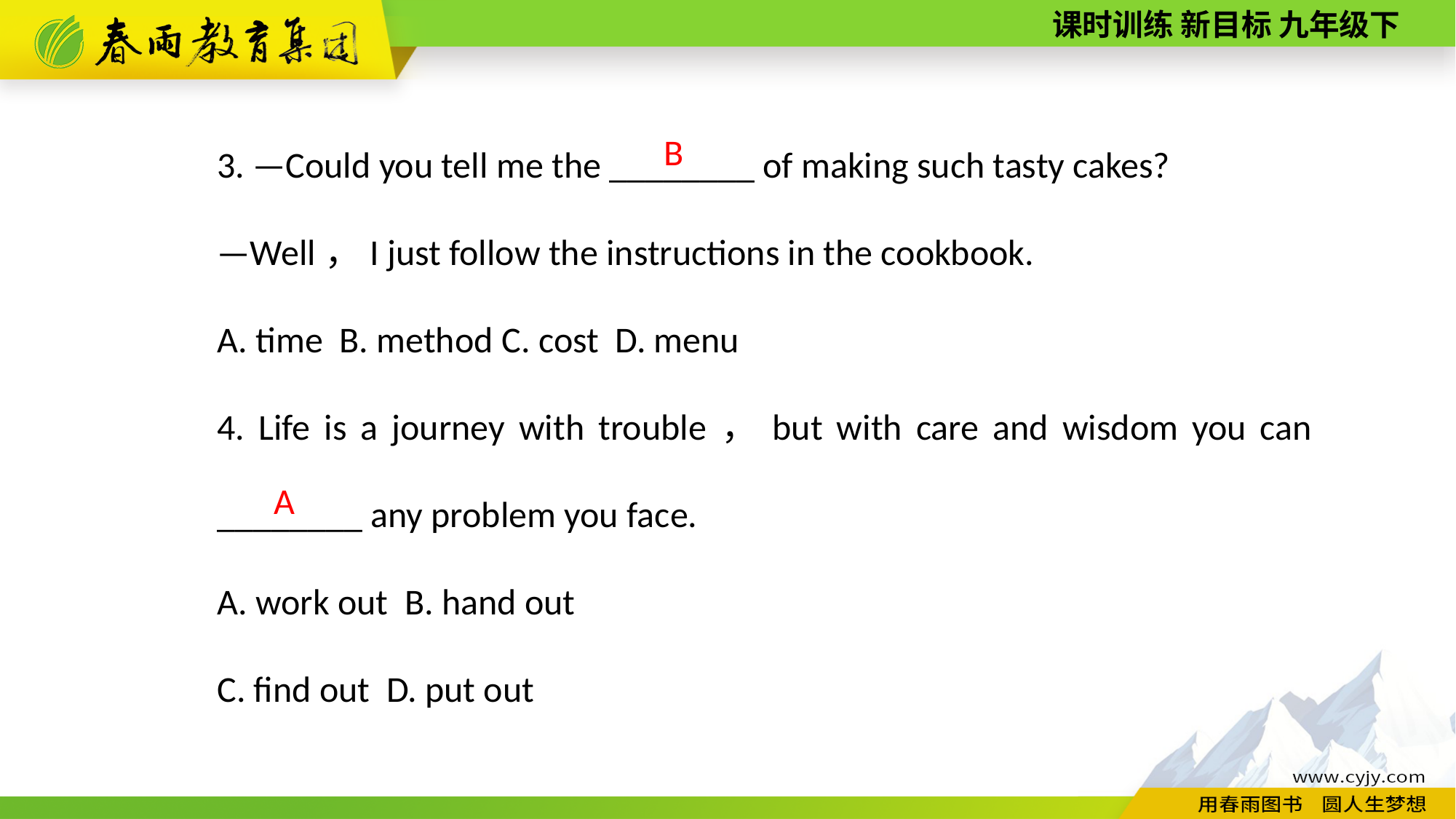

3. —Could you tell me the ________ of making such tasty cakes?
—Well，I just follow the instructions in the cookbook.
A. time  B. method  C. cost  D. menu
4. Life is a journey with trouble，but with care and wisdom you can ________ any problem you face.
A. work out  B. hand out
C. find out  D. put out
B
A